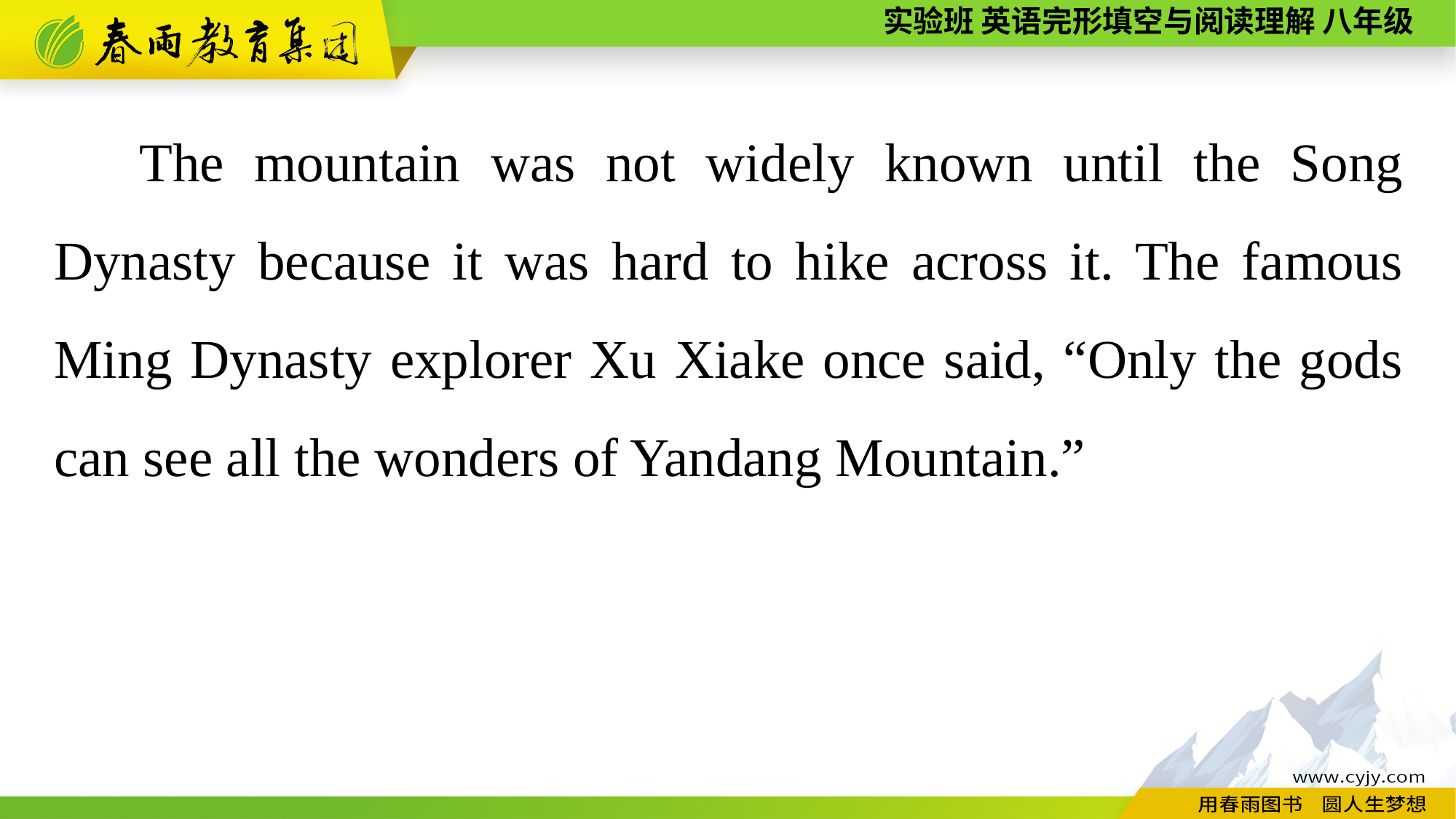

The mountain was not widely known until the Song Dynasty because it was hard to hike across it. The famous Ming Dynasty explorer Xu Xiake once said, “Only the gods can see all the wonders of Yandang Mountain.”